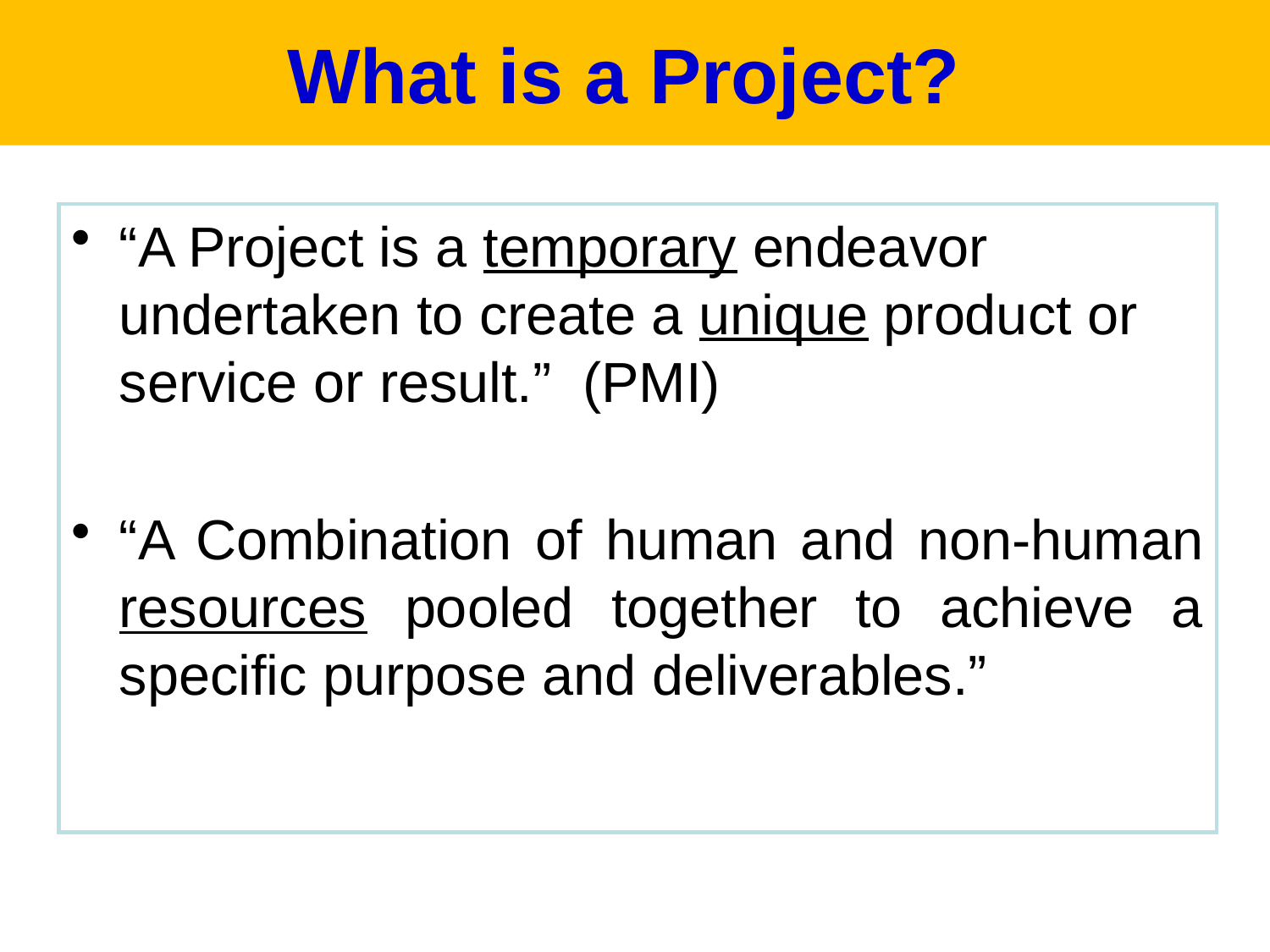

What is a Project?
“A Project is a temporary endeavor undertaken to create a unique product or service or result.”  (PMI)

“A Combination of human and non-human resources pooled together to achieve a specific purpose and deliverables.”